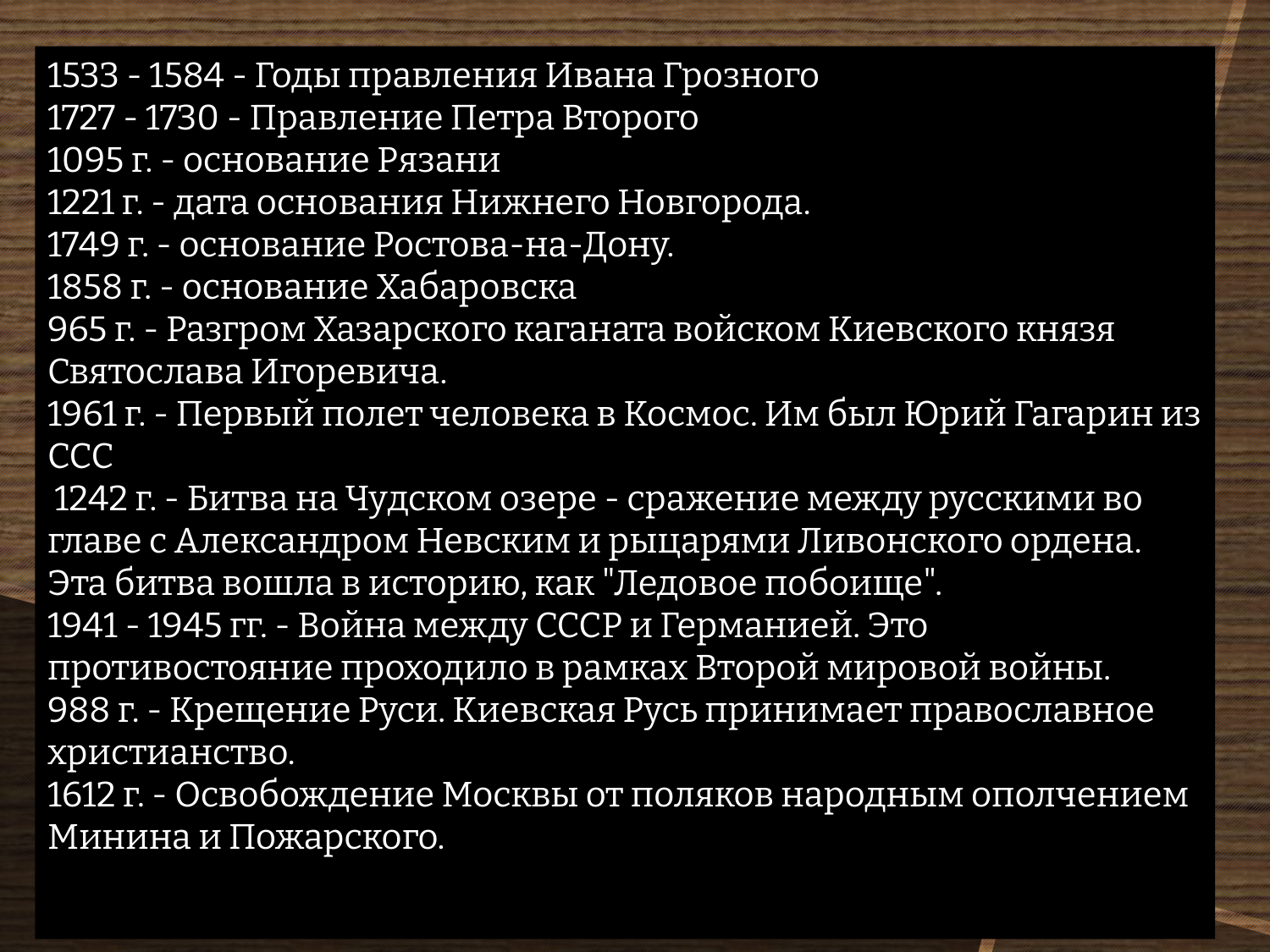

1533 - 1584 - Годы правления Ивана Грозного
1727 - 1730 - Правление Петра Второго
1095 г. - основание Рязани
1221 г. - дата основания Нижнего Новгорода.
1749 г. - основание Ростова-на-Дону.
1858 г. - основание Хабаровска
965 г. - Разгром Хазарского каганата войском Киевского князя Святослава Игоревича.
1961 г. - Первый полет человека в Космос. Им был Юрий Гагарин из ССС
 1242 г. - Битва на Чудском озере - сражение между русскими во главе с Александром Невским и рыцарями Ливонского ордена. Эта битва вошла в историю, как "Ледовое побоище".
1941 - 1945 гг. - Война между СССР и Германией. Это противостояние проходило в рамках Второй мировой войны.
988 г. - Крещение Руси. Киевская Русь принимает православное христианство.
1612 г. - Освобождение Москвы от поляков народным ополчением Минина и Пожарского.